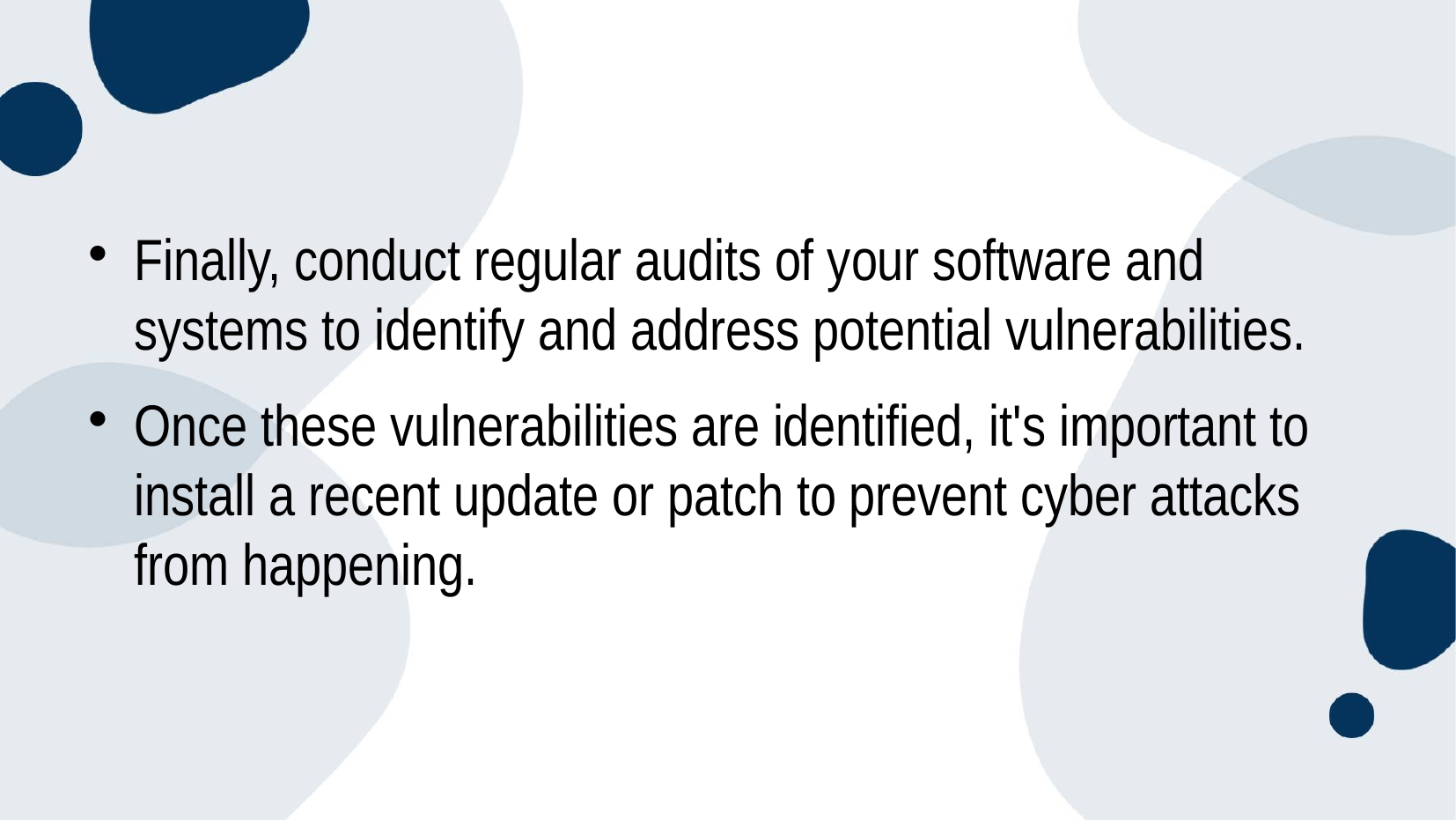

#
Finally, conduct regular audits of your software and systems to identify and address potential vulnerabilities.
Once these vulnerabilities are identified, it's important to install a recent update or patch to prevent cyber attacks from happening.